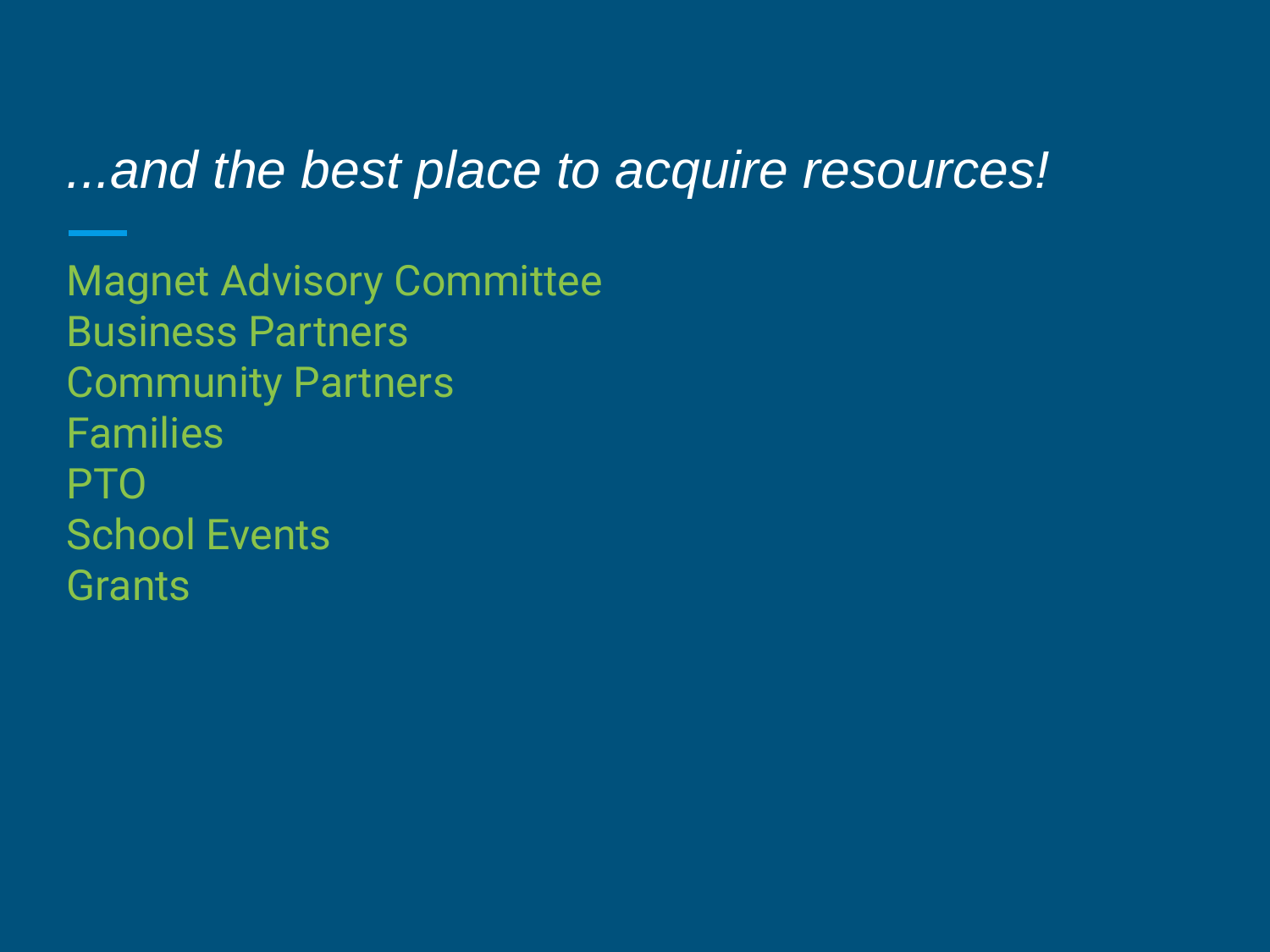

# ...and the best place to acquire resources!
Magnet Advisory Committee
Business Partners
Community Partners
Families
PTO
School Events
Grants